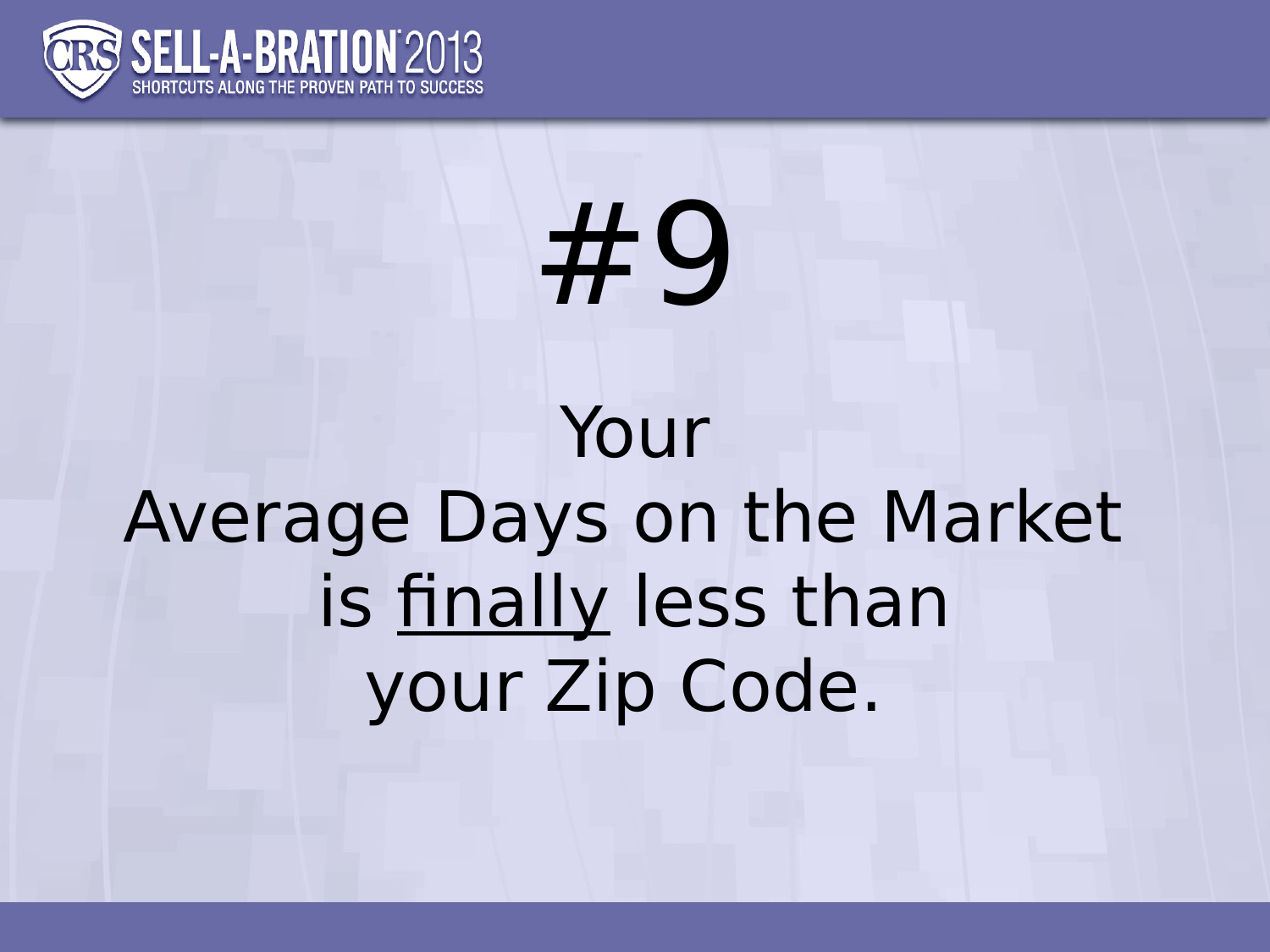

#9
Your
Average Days on the Market
is finally less than
your Zip Code.